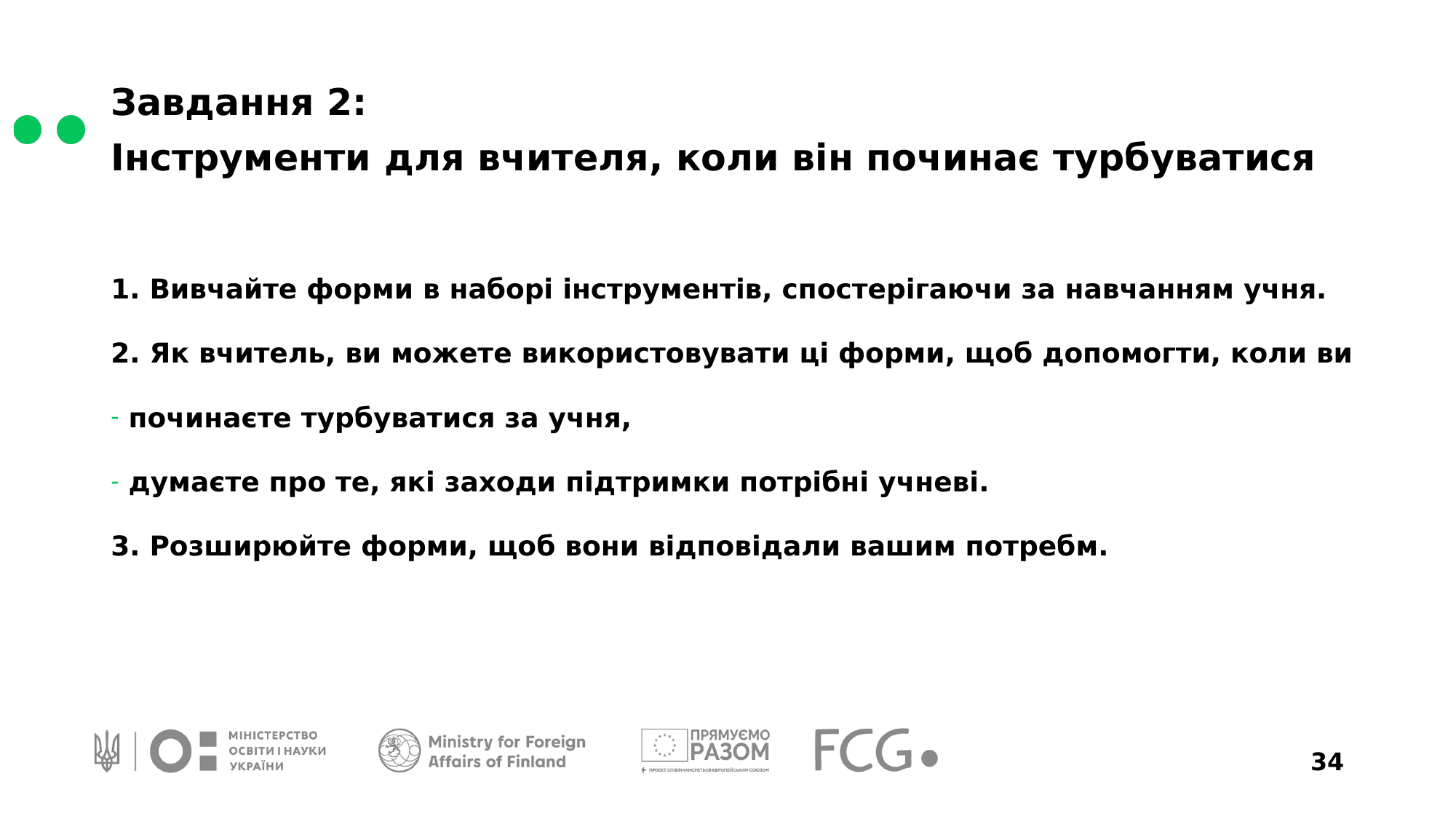

Завдання 2:
Інструменти для вчителя, коли він починає турбуватися

1. Вивчайте форми в наборі інструментів, спостерігаючи за навчанням учня.
2. Як вчитель, ви можете використовувати ці форми, щоб допомогти, коли ви
 починаєте турбуватися за учня,
 думаєте про те, які заходи підтримки потрібні учневі.
3. Розширюйте форми, щоб вони відповідали вашим потребм.
34